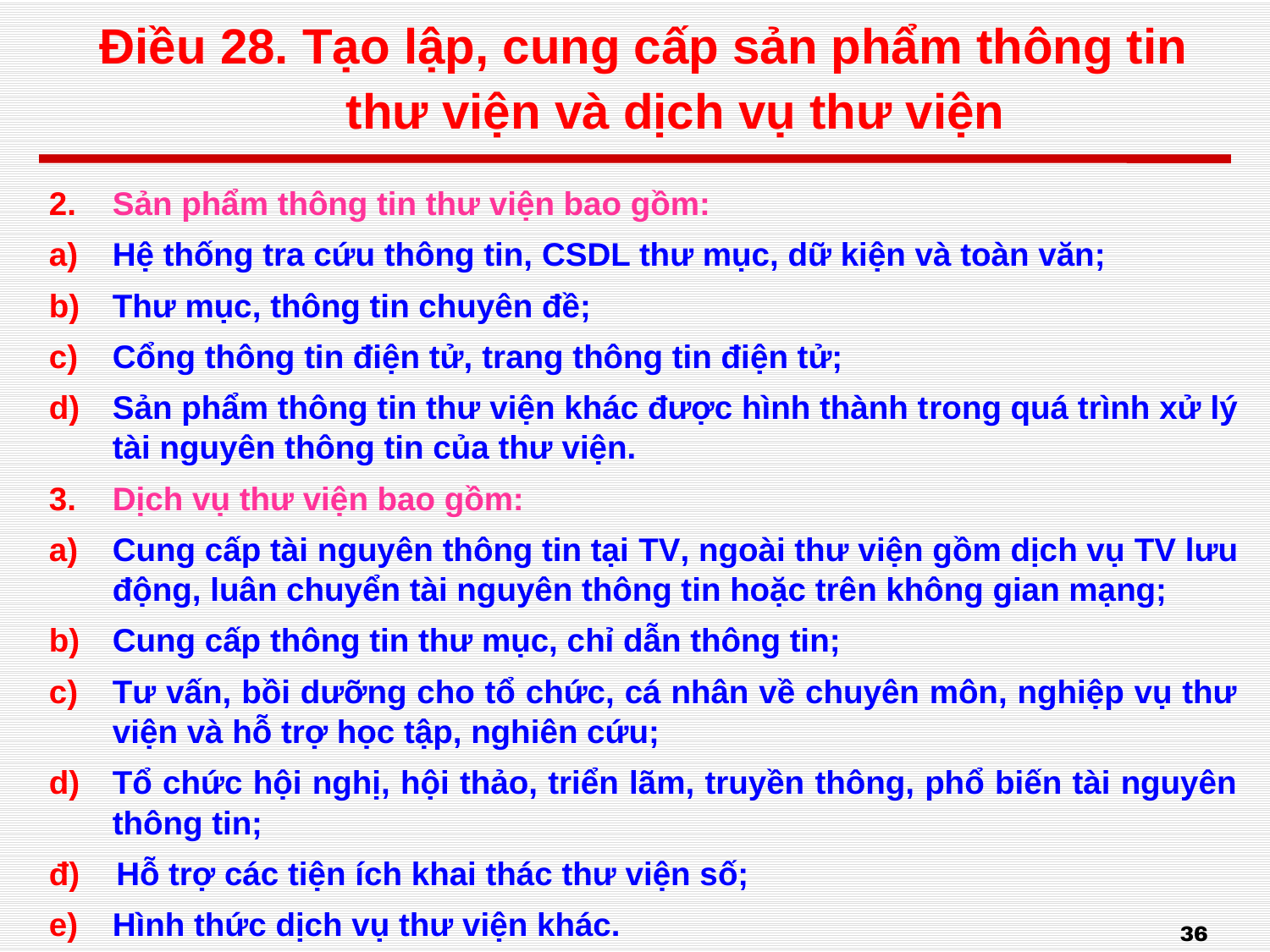

# Điều 28. Tạo lập, cung cấp sản phẩm thông tin thư viện và dịch vụ thư viện
Sản phẩm thông tin thư viện bao gồm:
Hệ thống tra cứu thông tin, CSDL thư mục, dữ kiện và toàn văn;
Thư mục, thông tin chuyên đề;
Cổng thông tin điện tử, trang thông tin điện tử;
Sản phẩm thông tin thư viện khác được hình thành trong quá trình xử lý tài nguyên thông tin của thư viện.
Dịch vụ thư viện bao gồm:
Cung cấp tài nguyên thông tin tại TV, ngoài thư viện gồm dịch vụ TV lưu động, luân chuyển tài nguyên thông tin hoặc trên không gian mạng;
Cung cấp thông tin thư mục, chỉ dẫn thông tin;
Tư vấn, bồi dưỡng cho tổ chức, cá nhân về chuyên môn, nghiệp vụ thư viện và hỗ trợ học tập, nghiên cứu;
Tổ chức hội nghị, hội thảo, triển lãm, truyền thông, phổ biến tài nguyên thông tin;
đ)    Hỗ trợ các tiện ích khai thác thư viện số;
Hình thức dịch vụ thư viện khác.